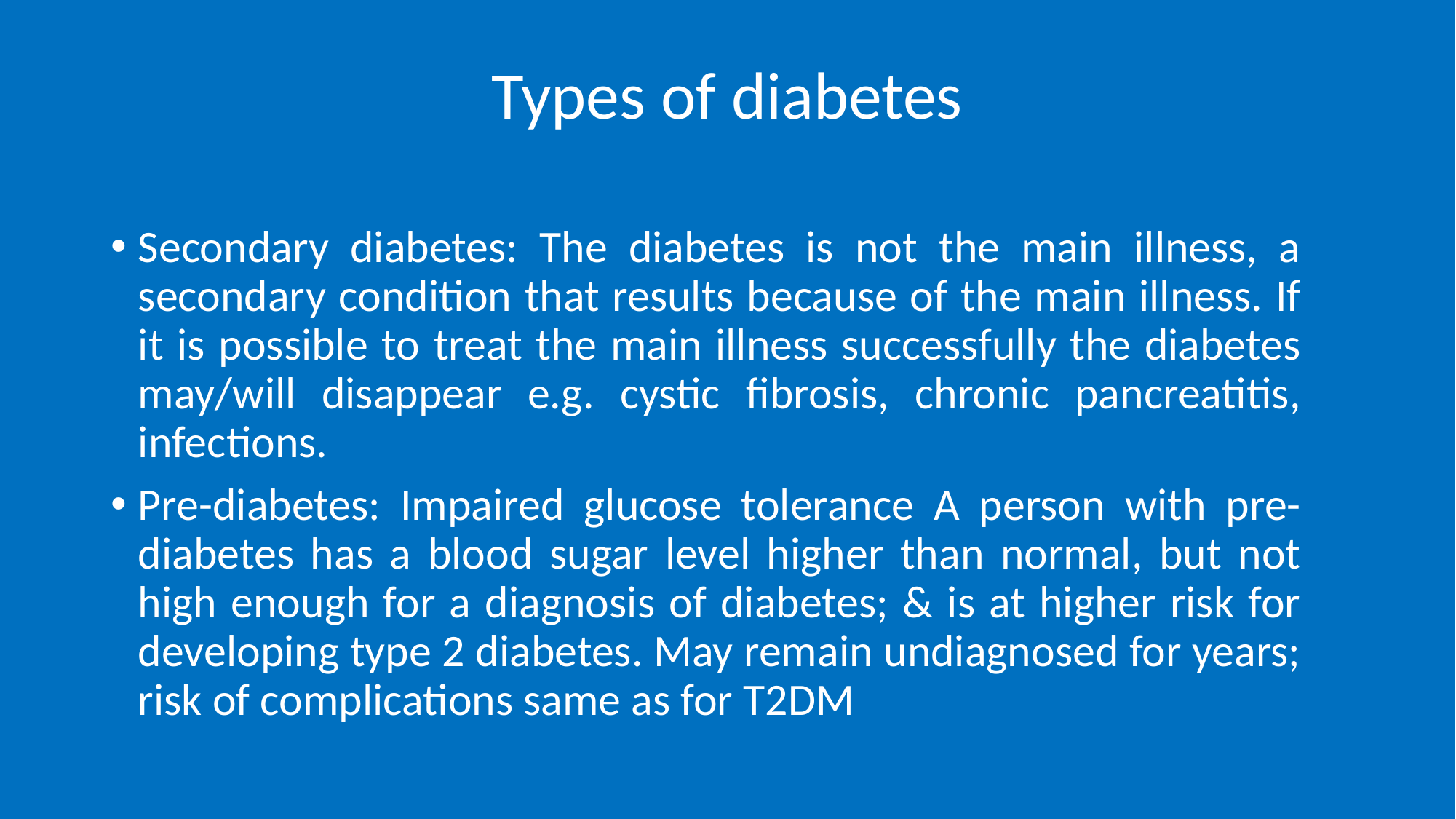

# Types of diabetes
Secondary diabetes: The diabetes is not the main illness, a secondary condition that results because of the main illness. If it is possible to treat the main illness successfully the diabetes may/will disappear e.g. cystic fibrosis, chronic pancreatitis, infections.
Pre-diabetes: Impaired glucose tolerance A person with pre-diabetes has a blood sugar level higher than normal, but not high enough for a diagnosis of diabetes; & is at higher risk for developing type 2 diabetes. May remain undiagnosed for years; risk of complications same as for T2DM